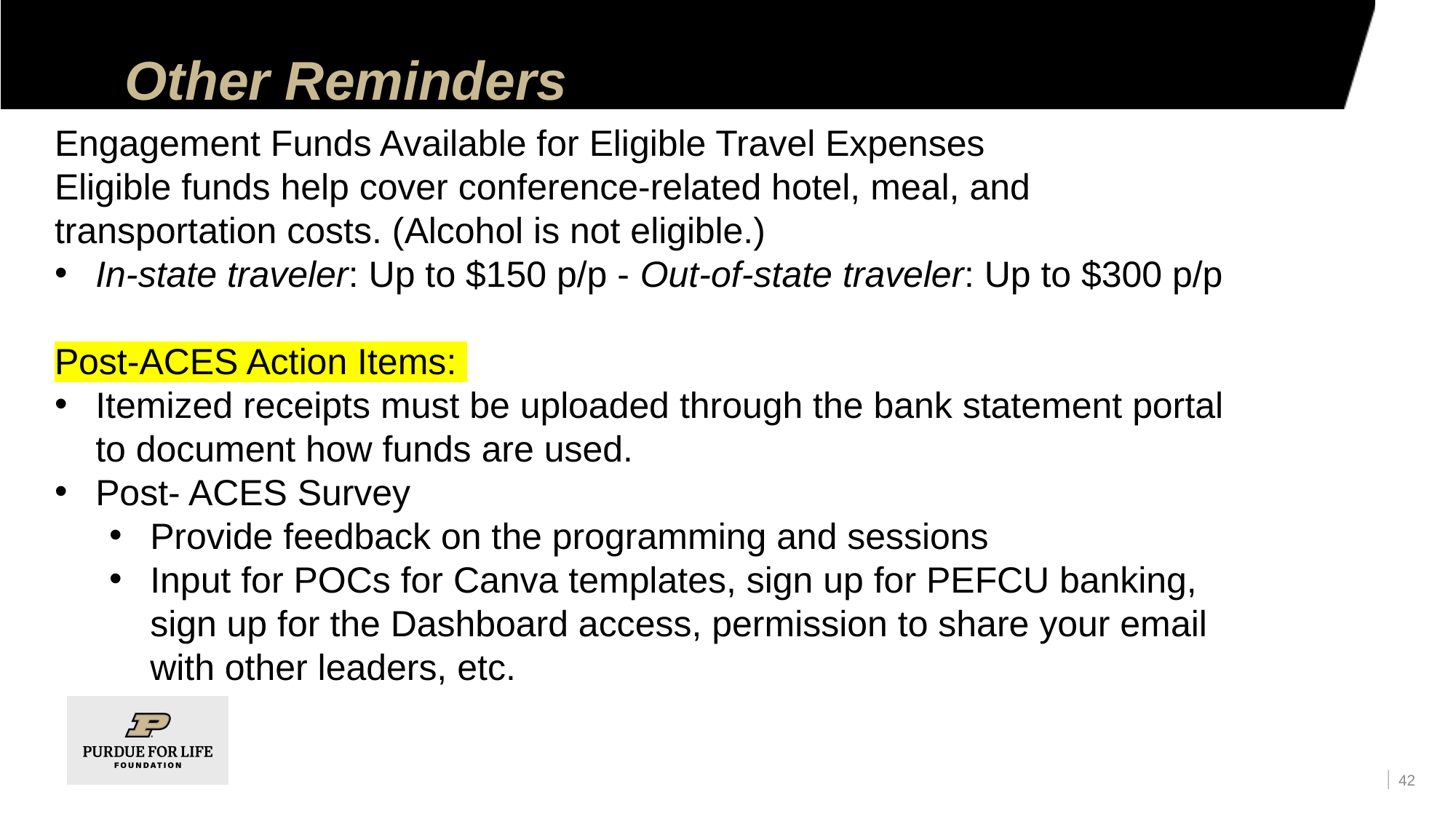

# Other Reminders
Engagement Funds Available for Eligible Travel Expenses
Eligible funds help cover conference-related hotel, meal, and transportation costs. (Alcohol is not eligible.)
In-state traveler: Up to $150 p/p - Out-of-state traveler: Up to $300 p/p

Post-ACES Action Items:
Itemized receipts must be uploaded through the bank statement portal to document how funds are used.
Post- ACES Survey
Provide feedback on the programming and sessions
Input for POCs for Canva templates, sign up for PEFCU banking, sign up for the Dashboard access, permission to share your email with other leaders, etc.